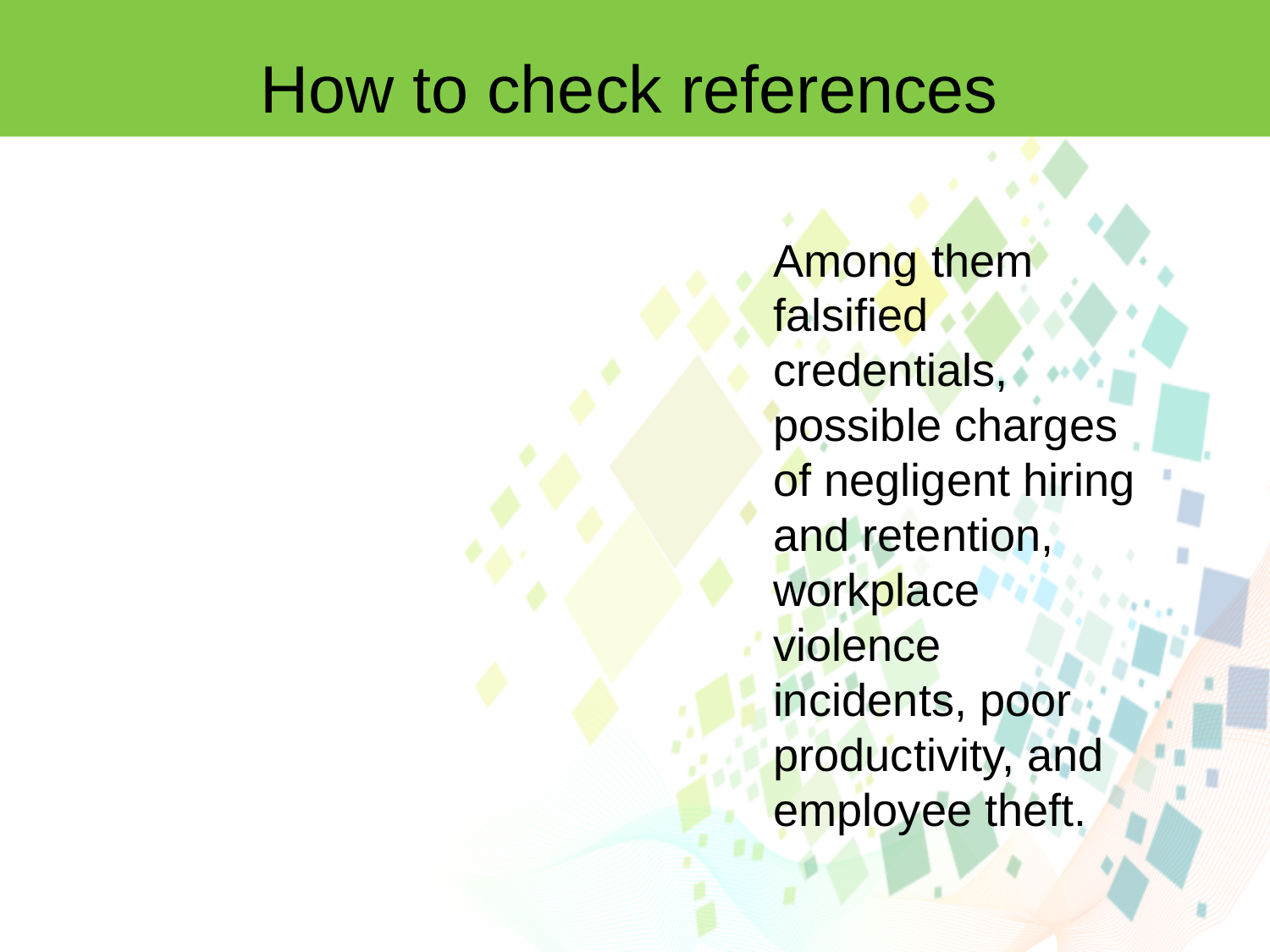

How to check references
Among them falsified credentials, possible charges of negligent hiring and retention, workplace violence
incidents, poor productivity, and employee theft.